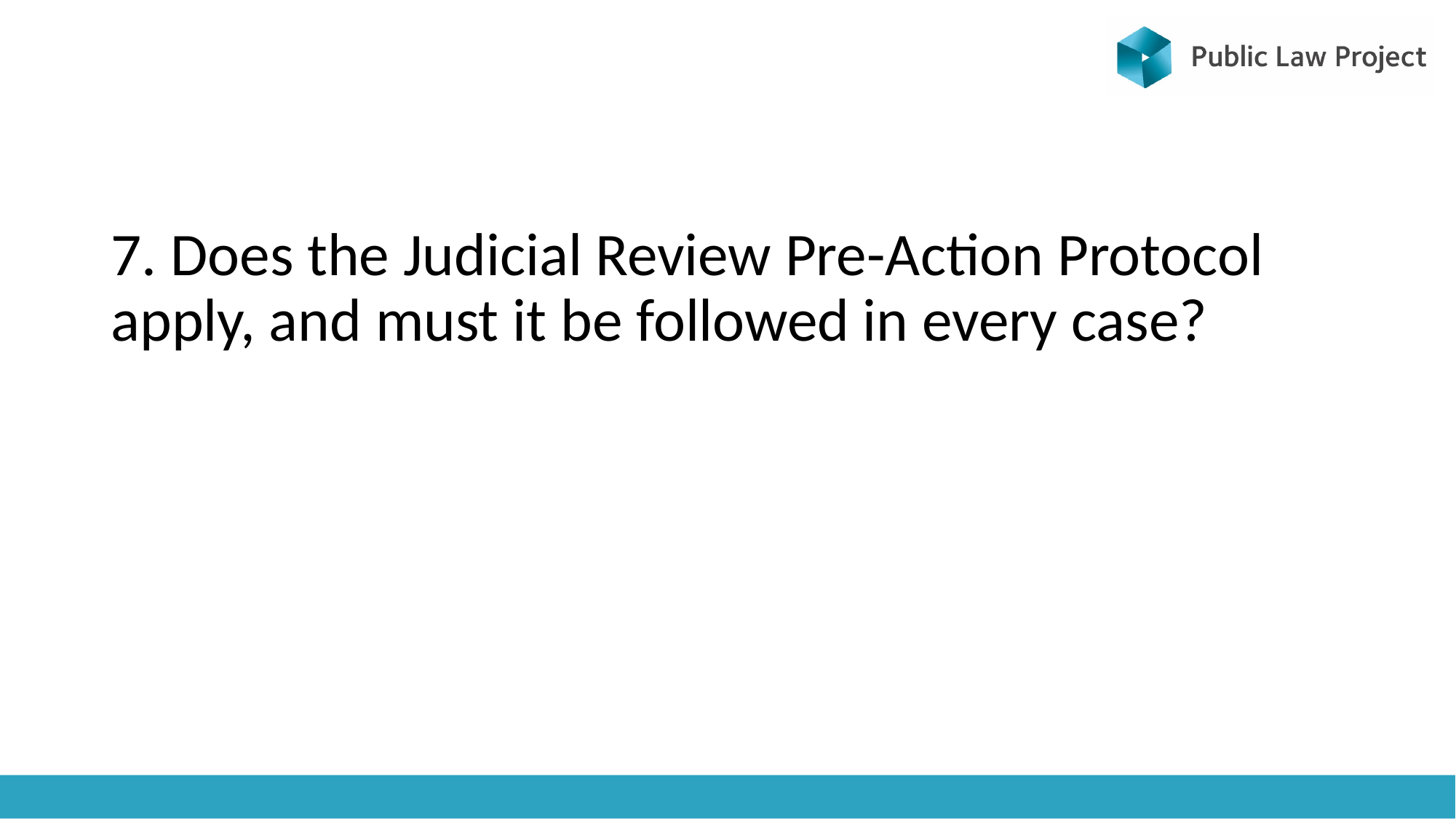

#
7. Does the Judicial Review Pre-Action Protocol apply, and must it be followed in every case?